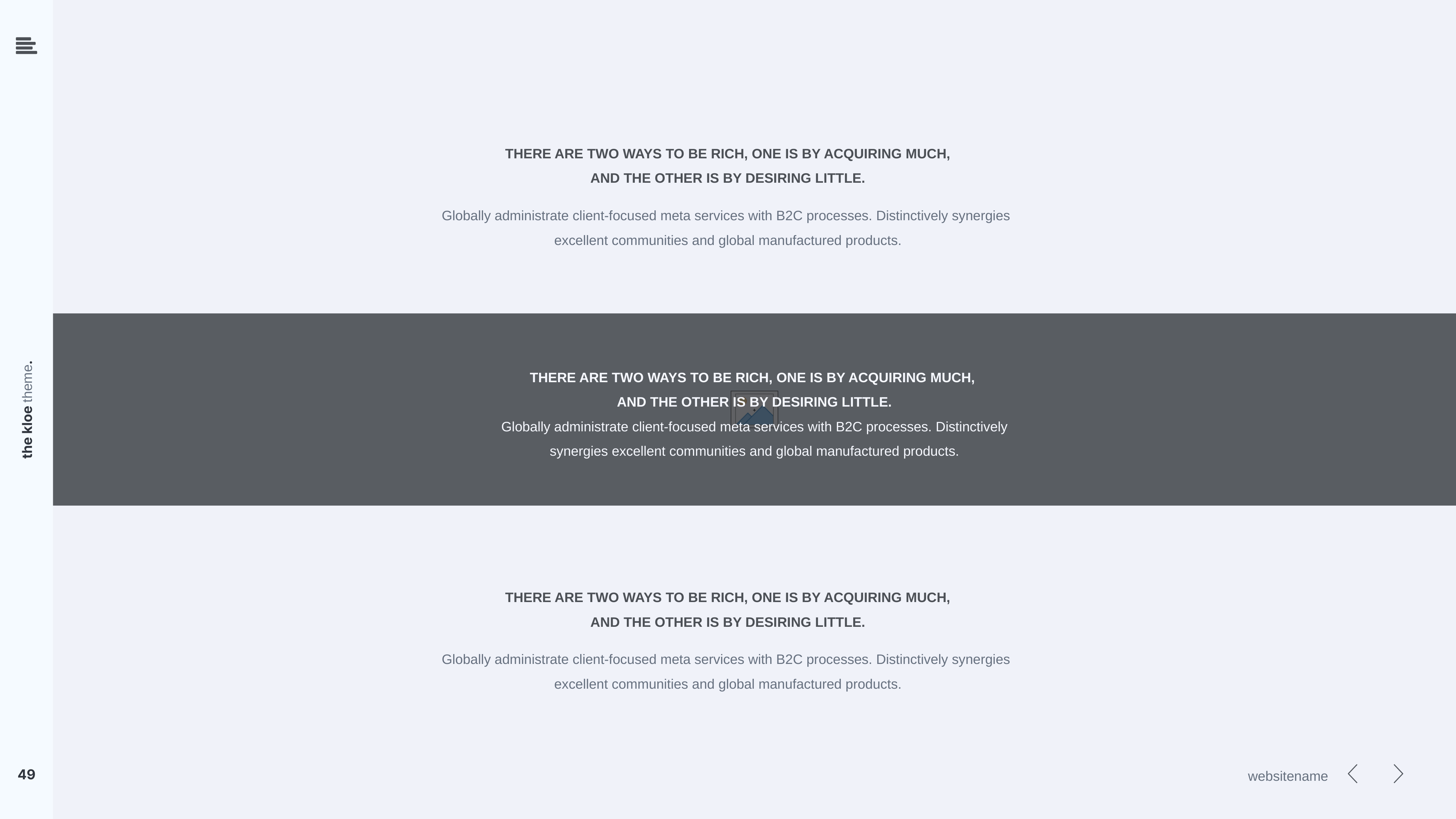

THERE ARE TWO WAYS TO BE RICH, ONE IS BY ACQUIRING MUCH, AND THE OTHER IS BY DESIRING LITTLE.
Globally administrate client-focused meta services with B2C processes. Distinctively synergies
excellent communities and global manufactured products.
THERE ARE TWO WAYS TO BE RICH, ONE IS BY ACQUIRING MUCH,
AND THE OTHER IS BY DESIRING LITTLE.
Globally administrate client-focused meta services with B2C processes. Distinctively synergies excellent communities and global manufactured products.

THERE ARE TWO WAYS TO BE RICH, ONE IS BY ACQUIRING MUCH, AND THE OTHER IS BY DESIRING LITTLE.
Globally administrate client-focused meta services with B2C processes. Distinctively synergies
excellent communities and global manufactured products.
49